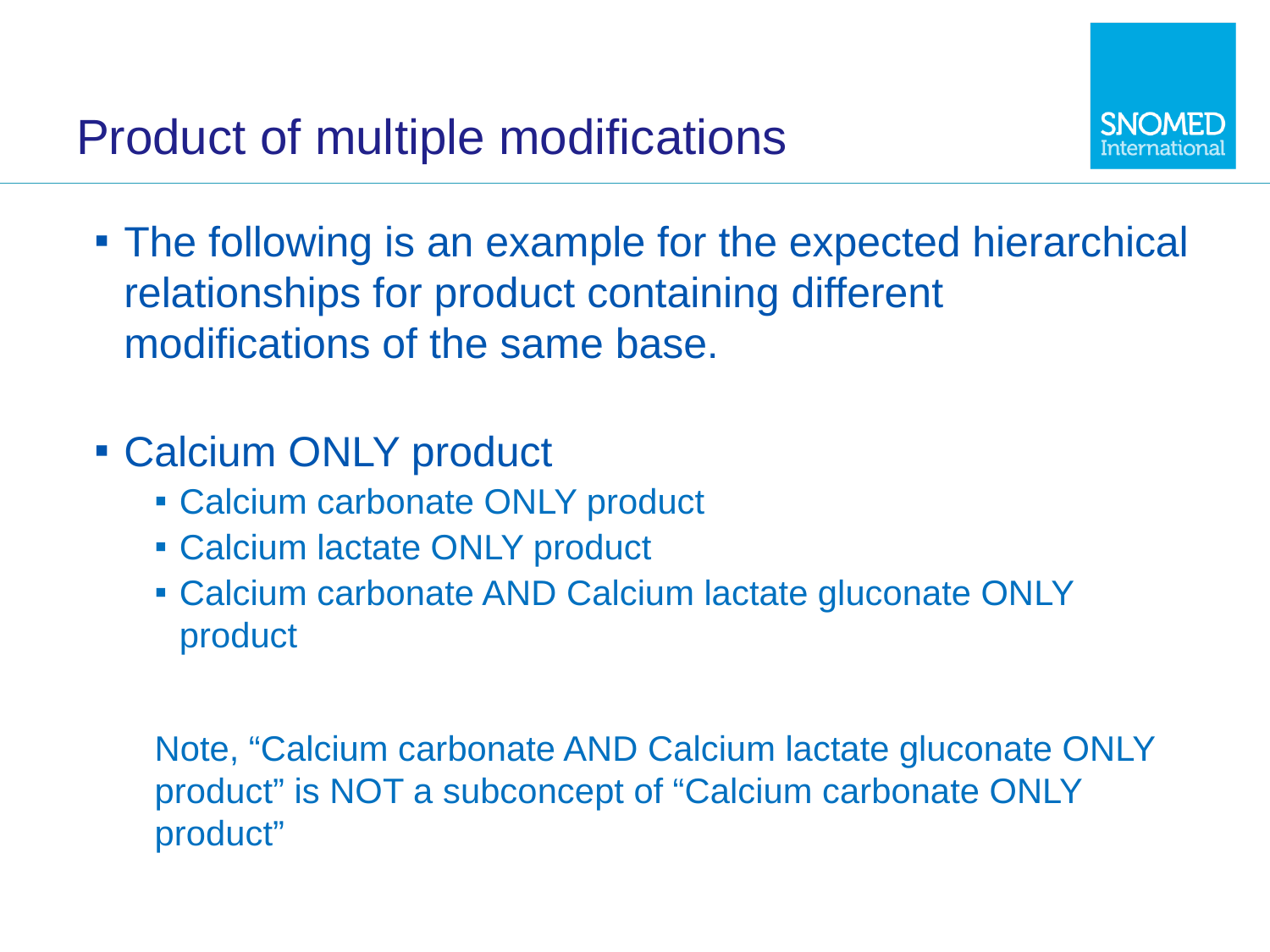

# Product of multiple modifications
The following is an example for the expected hierarchical relationships for product containing different modifications of the same base.

Calcium ONLY product
Calcium carbonate ONLY product
Calcium lactate ONLY product
Calcium carbonate AND Calcium lactate gluconate ONLY product

Note, “Calcium carbonate AND Calcium lactate gluconate ONLY product” is NOT a subconcept of “Calcium carbonate ONLY product”